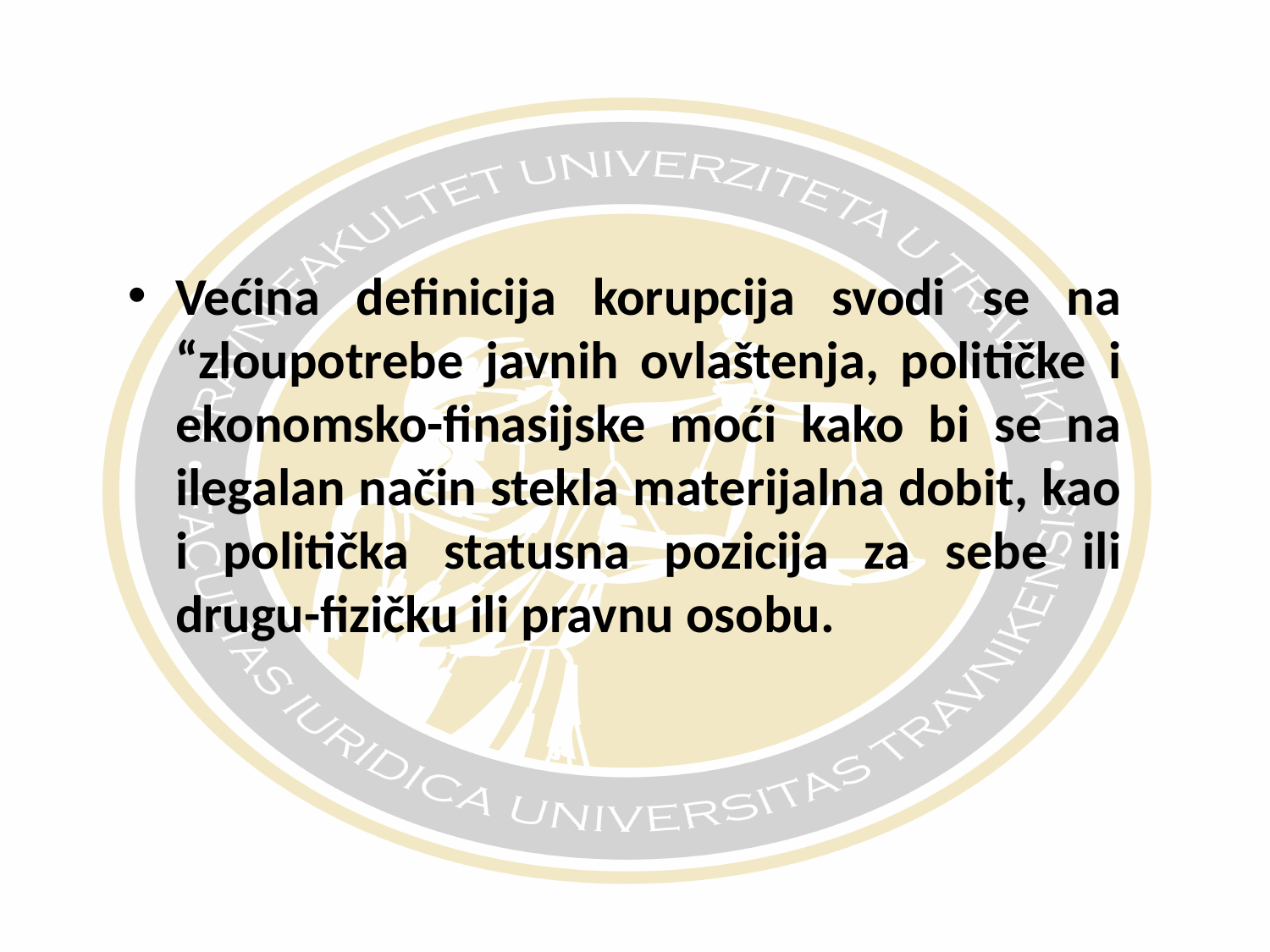

#
Većina definicija korupcija svodi se na “zloupotrebe javnih ovlaštenja, političke i ekonomsko-finasijske moći kako bi se na ilegalan način stekla materijalna dobit, kao i politička statusna pozicija za sebe ili drugu-fizičku ili pravnu osobu.